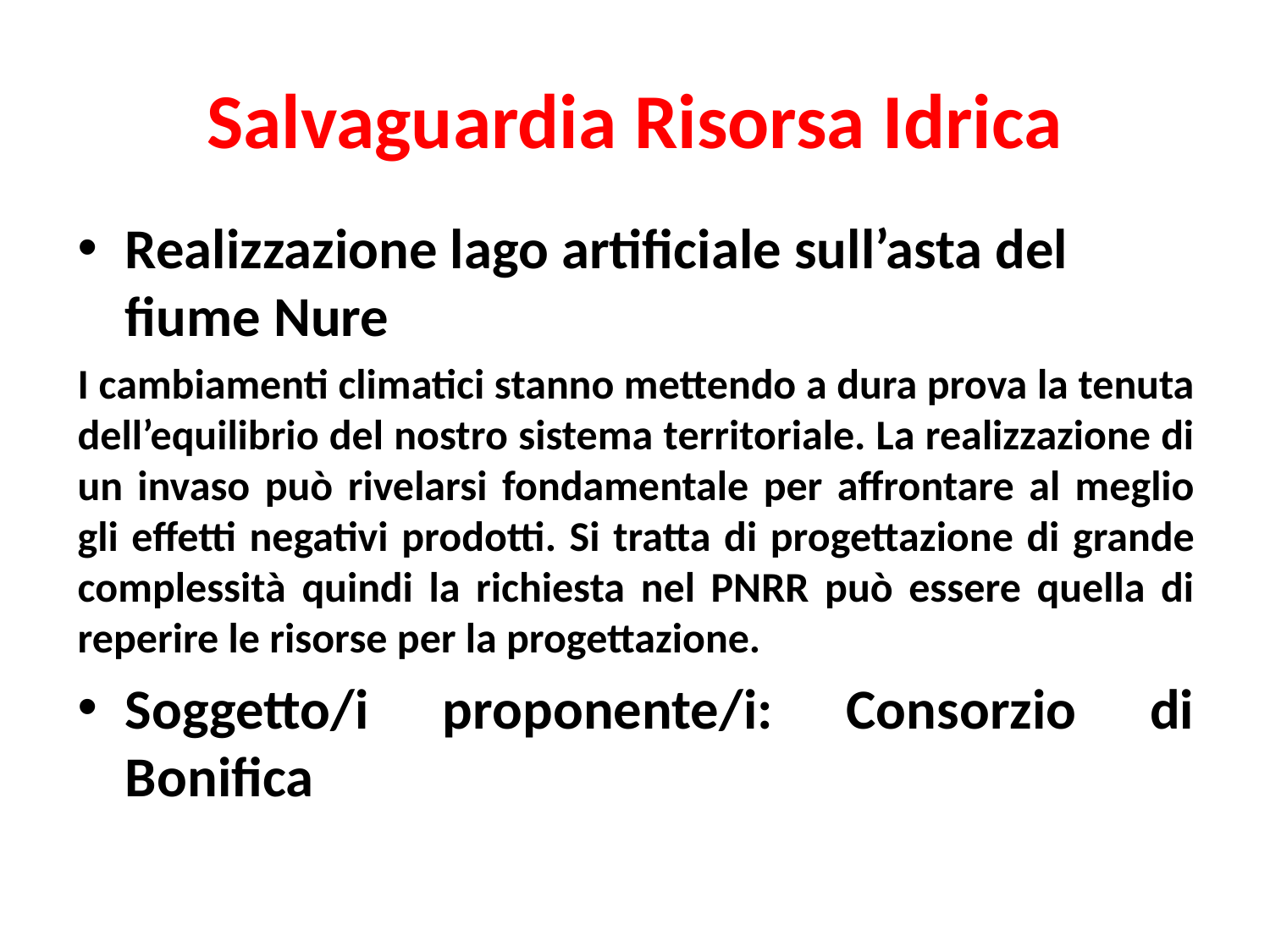

# Salvaguardia Risorsa Idrica
Realizzazione lago artificiale sull’asta del fiume Nure
I cambiamenti climatici stanno mettendo a dura prova la tenuta dell’equilibrio del nostro sistema territoriale. La realizzazione di un invaso può rivelarsi fondamentale per affrontare al meglio gli effetti negativi prodotti. Si tratta di progettazione di grande complessità quindi la richiesta nel PNRR può essere quella di reperire le risorse per la progettazione.
Soggetto/i proponente/i: Consorzio di Bonifica